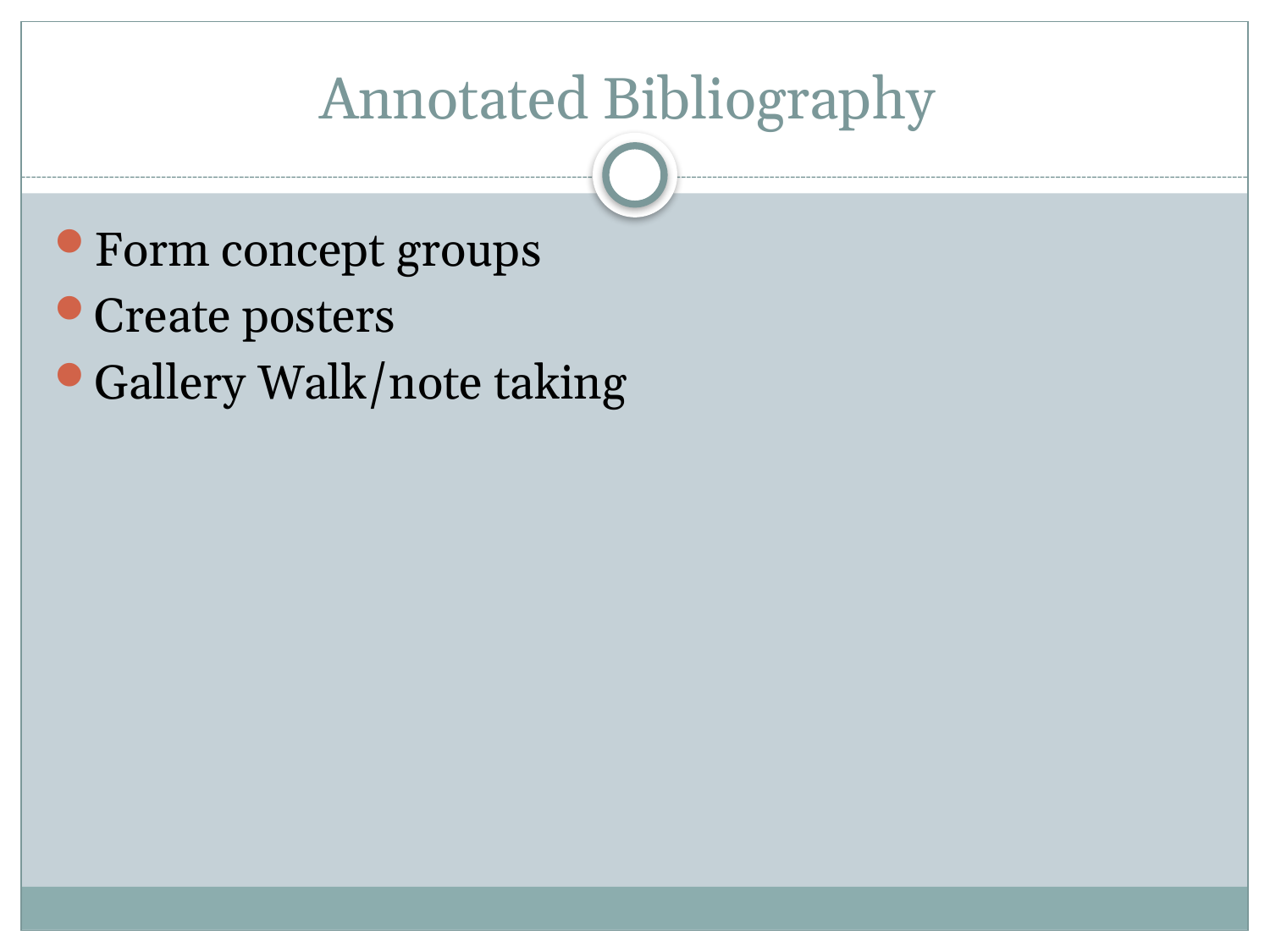

# Annotated Bibliography
Form concept groups
Create posters
Gallery Walk/note taking